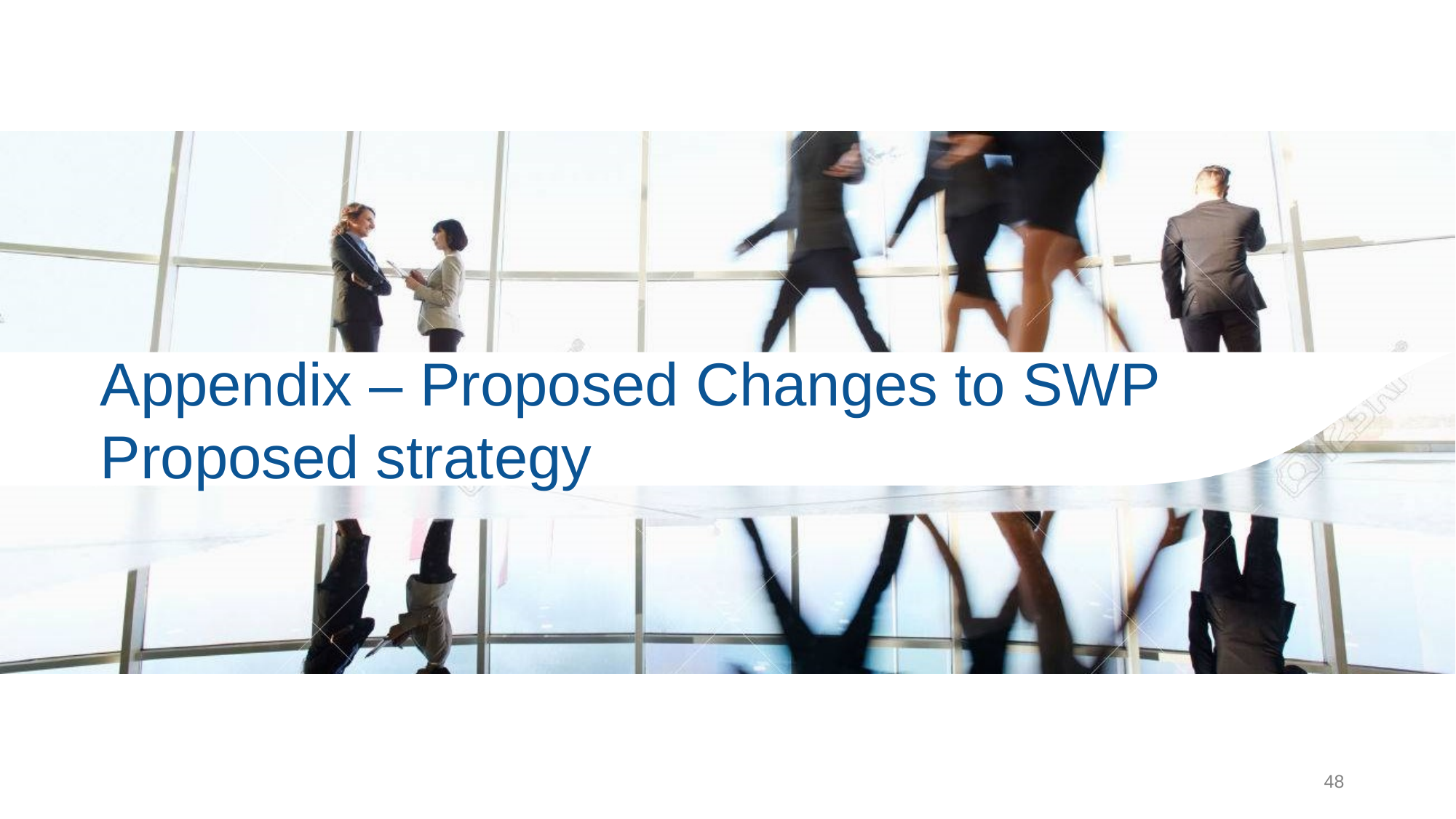

# Appendix – Proposed Changes to SWP Proposed strategy
48